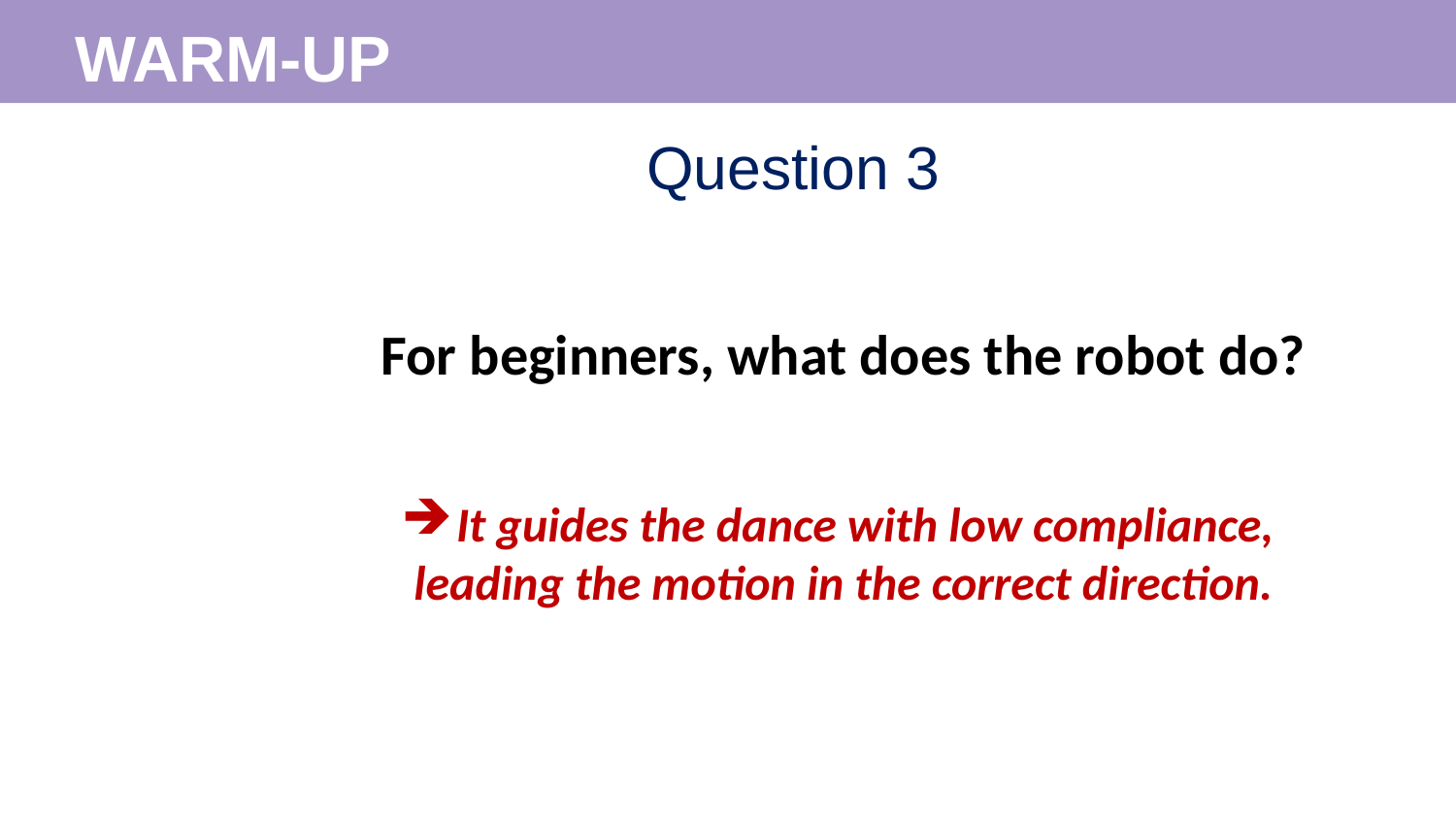

WARM-UP
WARM-UP
Question 3
For beginners, what does the robot do?
It guides the dance with low compliance,
leading the motion in the correct direction.